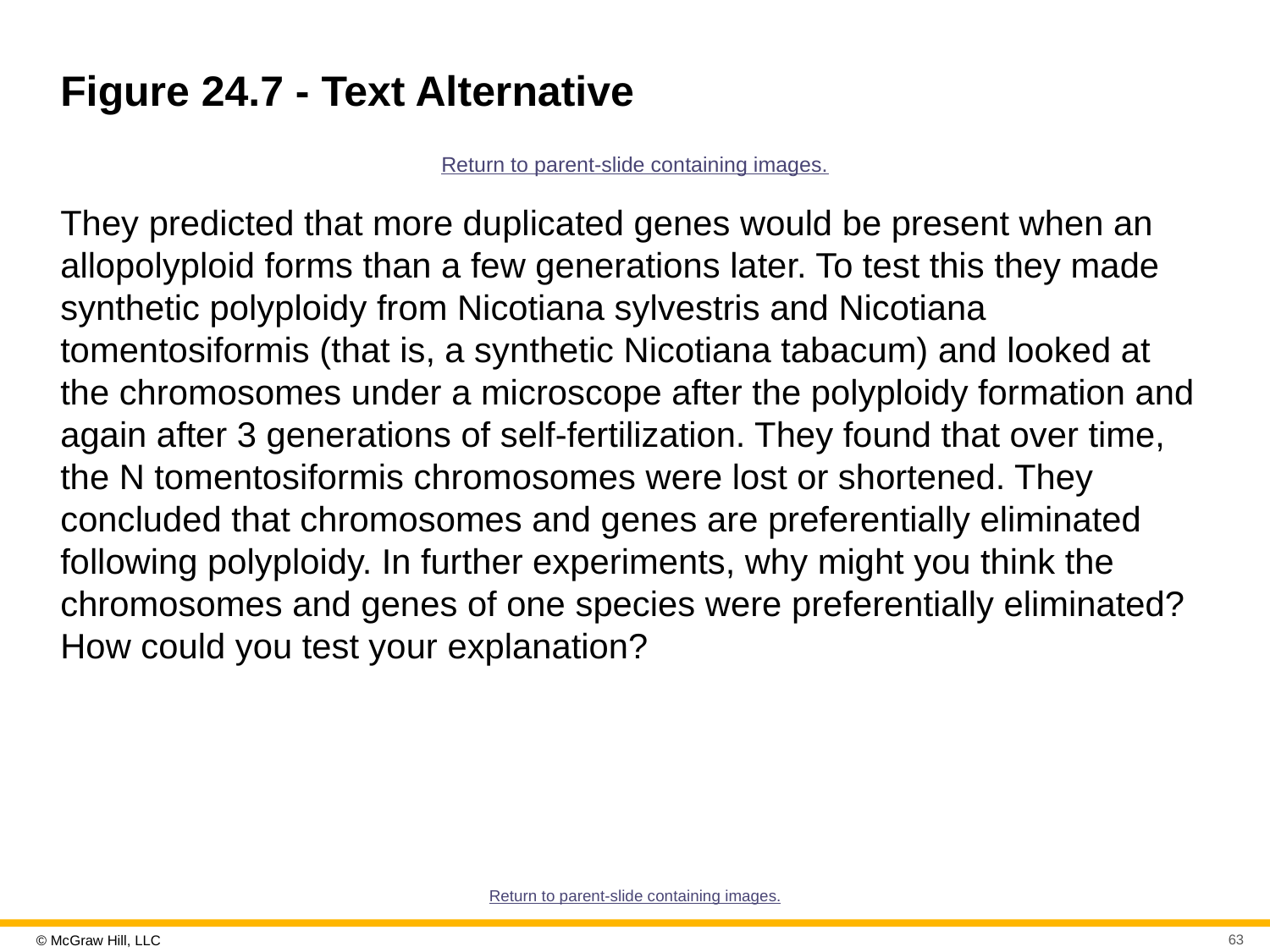

# Figure 24.7 - Text Alternative
Return to parent-slide containing images.
They predicted that more duplicated genes would be present when an allopolyploid forms than a few generations later. To test this they made synthetic polyploidy from Nicotiana sylvestris and Nicotiana tomentosiformis (that is, a synthetic Nicotiana tabacum) and looked at the chromosomes under a microscope after the polyploidy formation and again after 3 generations of self-fertilization. They found that over time, the N tomentosiformis chromosomes were lost or shortened. They concluded that chromosomes and genes are preferentially eliminated following polyploidy. In further experiments, why might you think the chromosomes and genes of one species were preferentially eliminated? How could you test your explanation?
Return to parent-slide containing images.
63